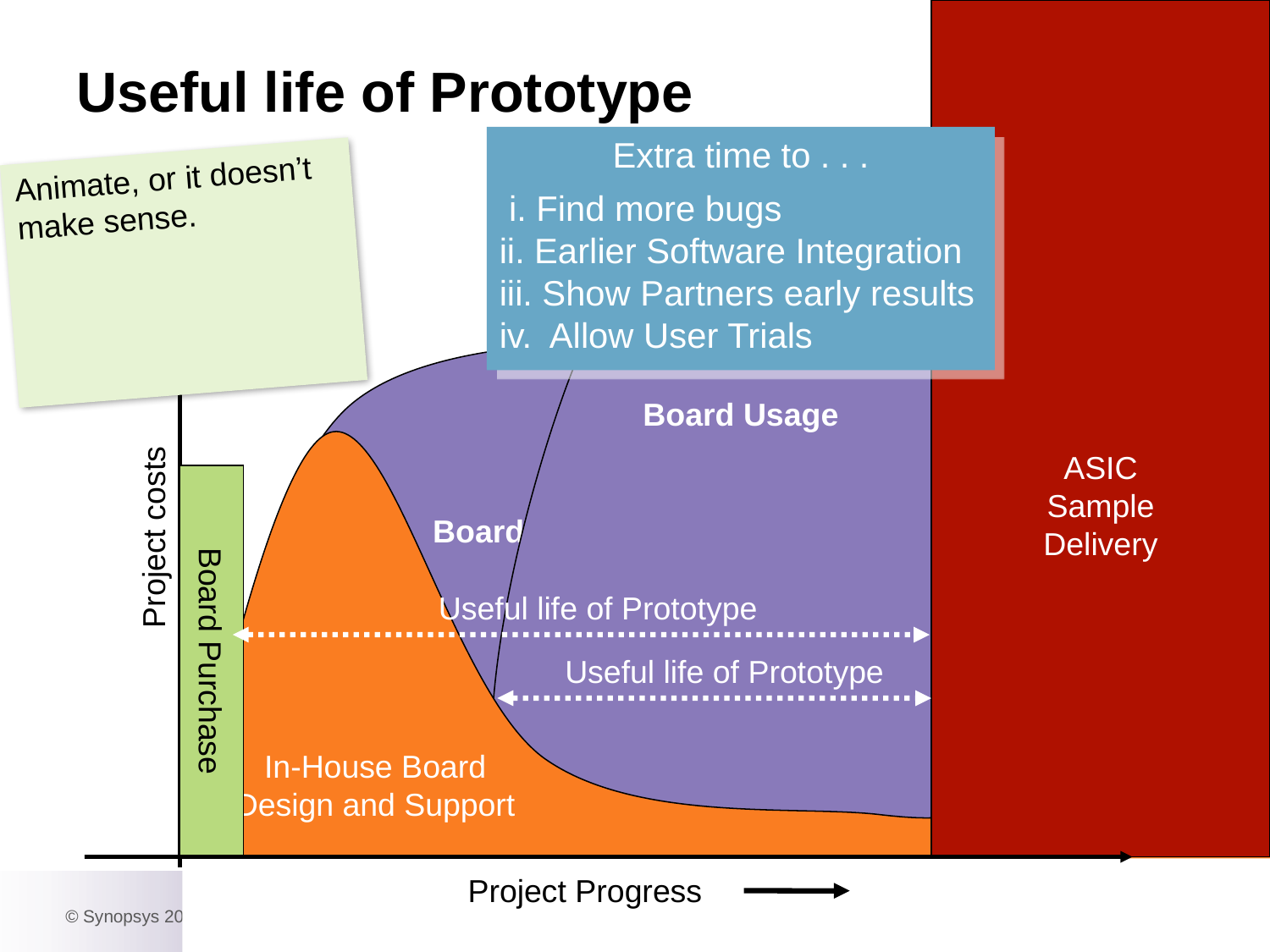

ASIC
Sample
Delivery
# Useful life of Prototype
Extra time to . . .
 i. Find more bugs
ii. Earlier Software Integration
iii. Show Partners early results
iv.  Allow User Trials
Animate, or it doesn’t make sense.

Project costs

Board Usage

Board Usage

In-House Board
Design and Support
Board Purchase
Useful life of Prototype

Useful life of Prototype

Project Progress